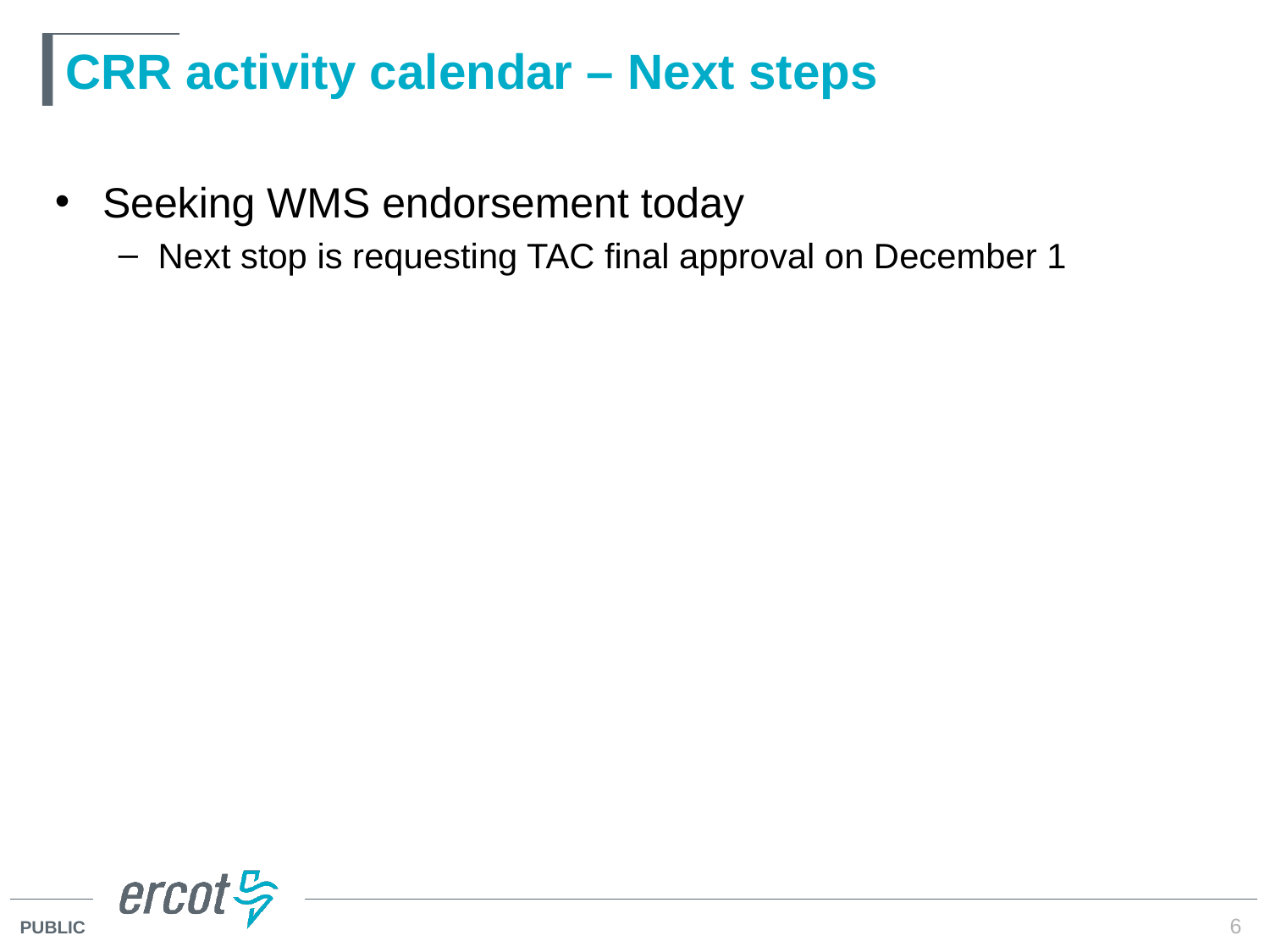

# CRR activity calendar – Next steps
Seeking WMS endorsement today
Next stop is requesting TAC final approval on December 1
6